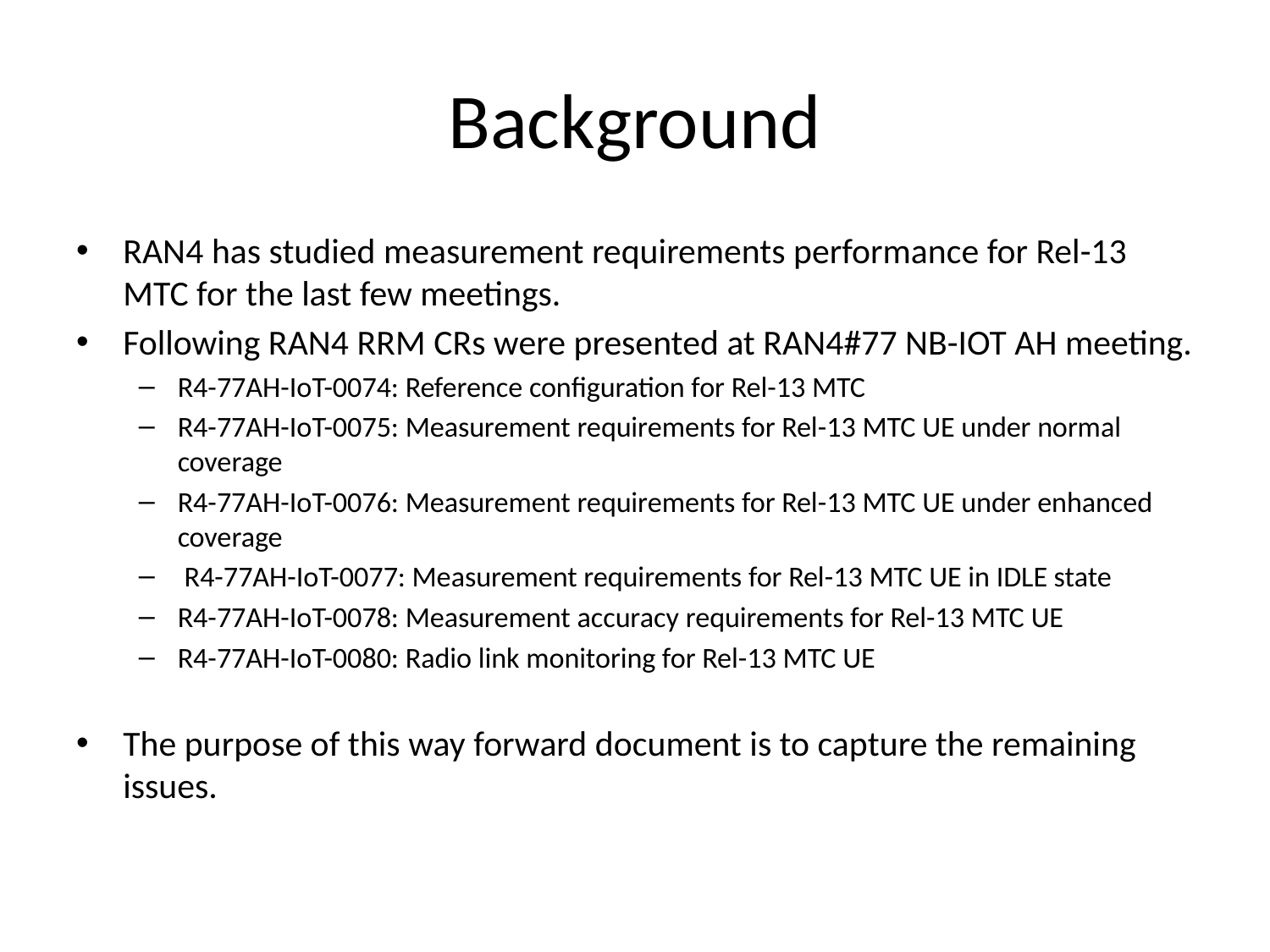

# Background
RAN4 has studied measurement requirements performance for Rel-13 MTC for the last few meetings.
Following RAN4 RRM CRs were presented at RAN4#77 NB-IOT AH meeting.
R4-77AH-IoT-0074: Reference configuration for Rel-13 MTC
R4-77AH-IoT-0075: Measurement requirements for Rel-13 MTC UE under normal coverage
R4-77AH-IoT-0076: Measurement requirements for Rel-13 MTC UE under enhanced coverage
 R4-77AH-IoT-0077: Measurement requirements for Rel-13 MTC UE in IDLE state
R4-77AH-IoT-0078: Measurement accuracy requirements for Rel-13 MTC UE
R4-77AH-IoT-0080: Radio link monitoring for Rel-13 MTC UE

The purpose of this way forward document is to capture the remaining issues.